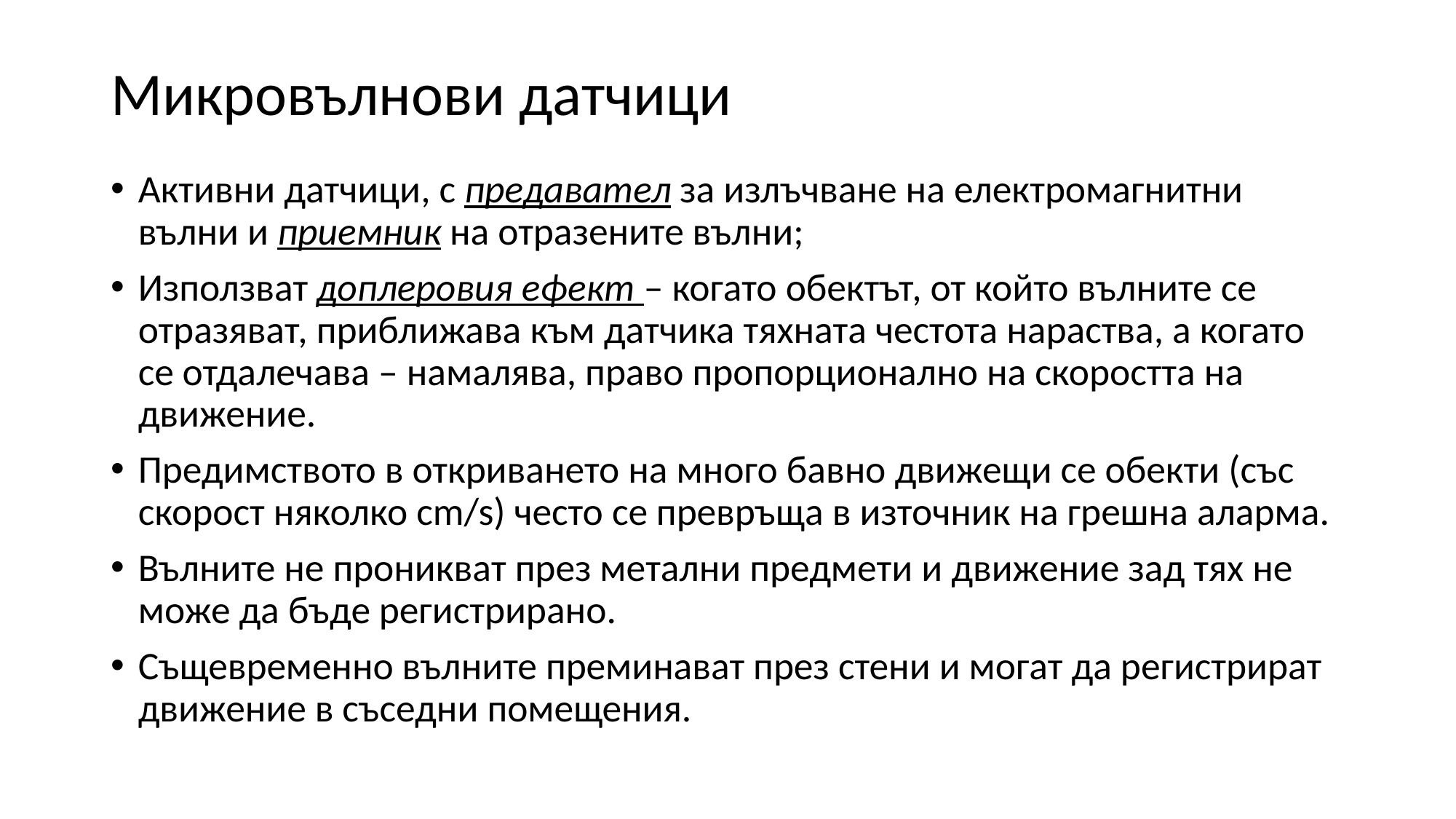

# Микровълнови датчици
Активни датчици, с предавател за излъчване на електромагнитни вълни и приемник на отразените вълни;
Използват доплеровия ефект – когато обектът, от който вълните се отразяват, приближава към датчика тяхната честота нараства, а когато се отдалечава – намалява, право пропорционално на скоростта на движение.
Предимството в откриването на много бавно движещи се обекти (със скорост няколко сm/s) често се превръща в източник на грешна аларма.
Вълните не проникват през метални предмети и движение зад тях не може да бъде регистрирано.
Същевременно вълните преминават през стени и могат да регистрират движение в съседни помещения.